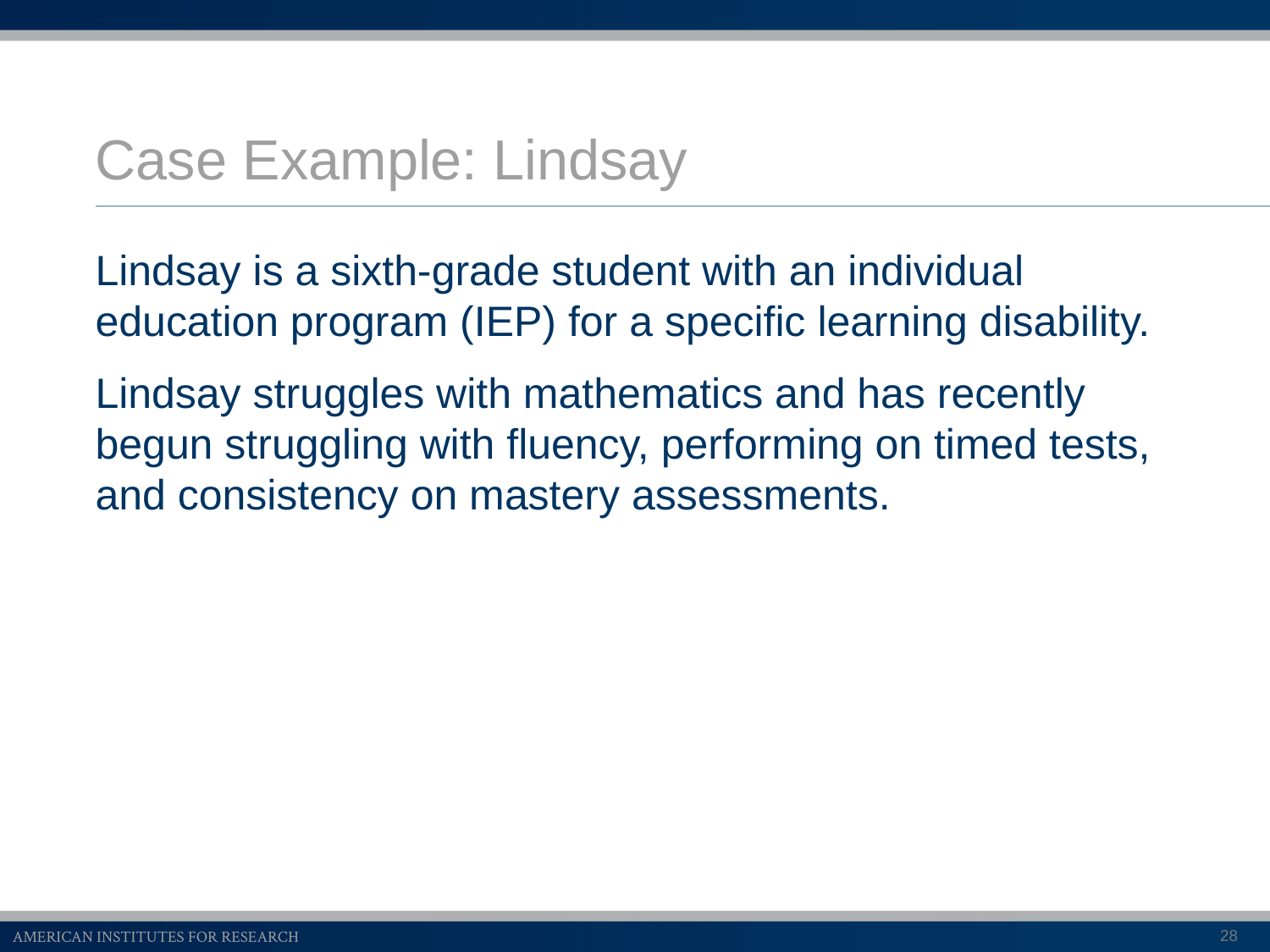

# Case Example: Lindsay
Lindsay is a sixth-grade student with an individual education program (IEP) for a specific learning disability.
Lindsay struggles with mathematics and has recently begun struggling with fluency, performing on timed tests, and consistency on mastery assessments.

28